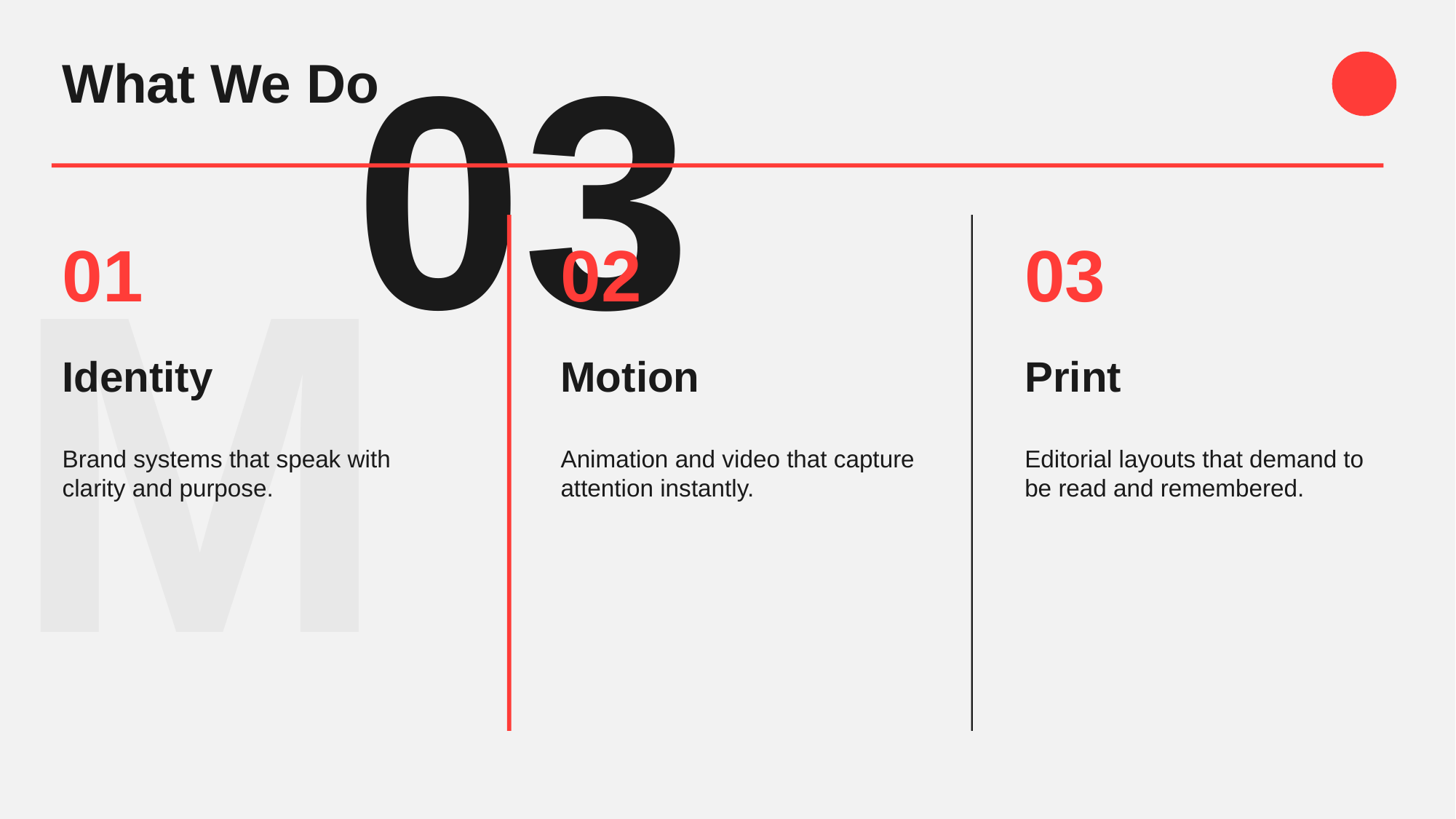

03
What We Do

M

01
02
03
Identity
Motion
Print
Brand systems that speak with clarity and purpose.
Animation and video that capture attention instantly.
Editorial layouts that demand to be read and remembered.